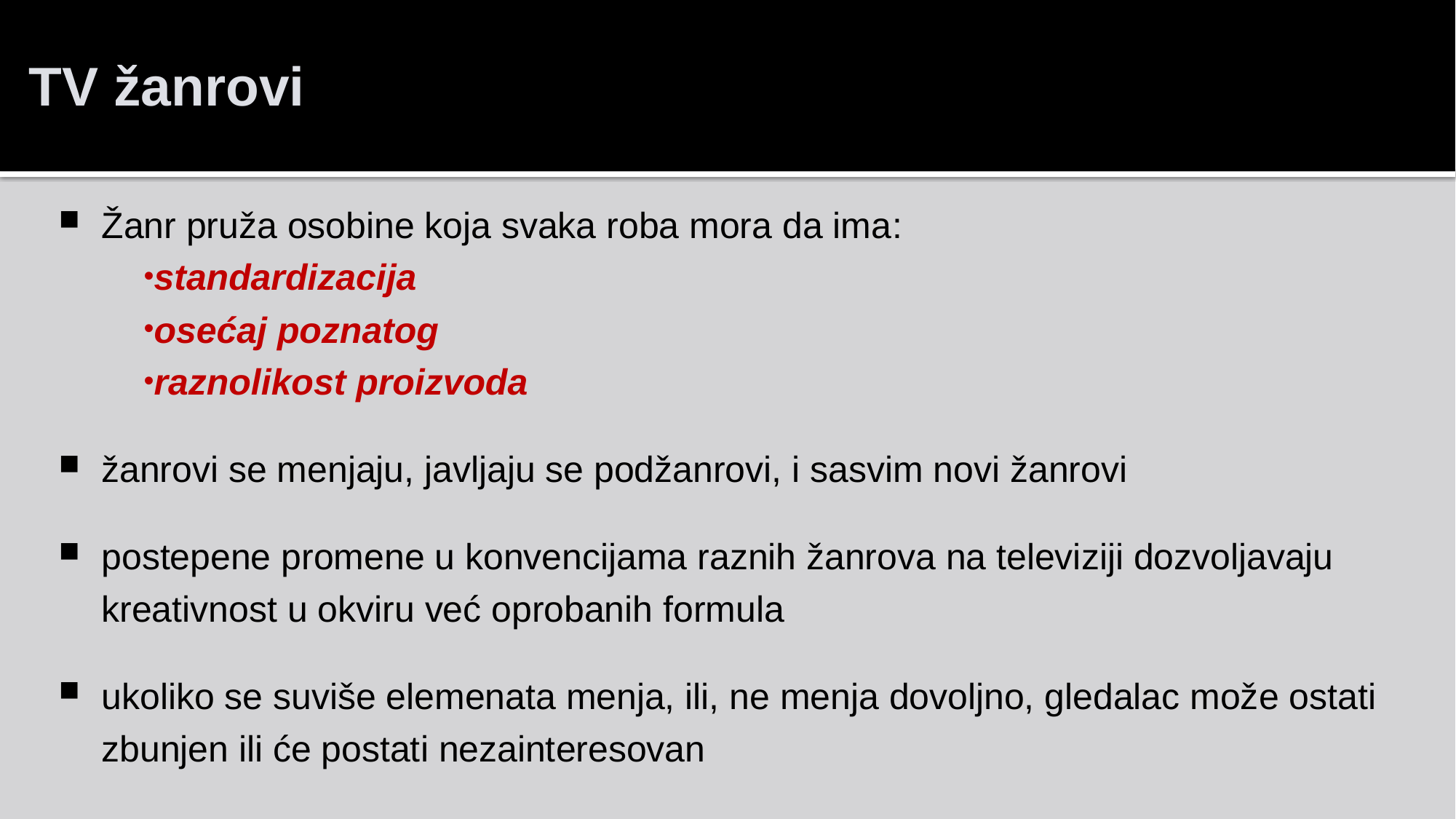

# TV žanrovi
Žanr pruža osobine koja svaka roba mora da ima:
standardizacija
osećaj poznatog
raznolikost proizvoda

žanrovi se menjaju, javljaju se podžanrovi, i sasvim novi žanrovi

postepene promene u konvencijama raznih žanrova na televiziji dozvoljavaju kreativnost u okviru već oprobanih formula

ukoliko se suviše elemenata menja, ili, ne menja dovoljno, gledalac može ostati zbunjen ili će postati nezainteresovan